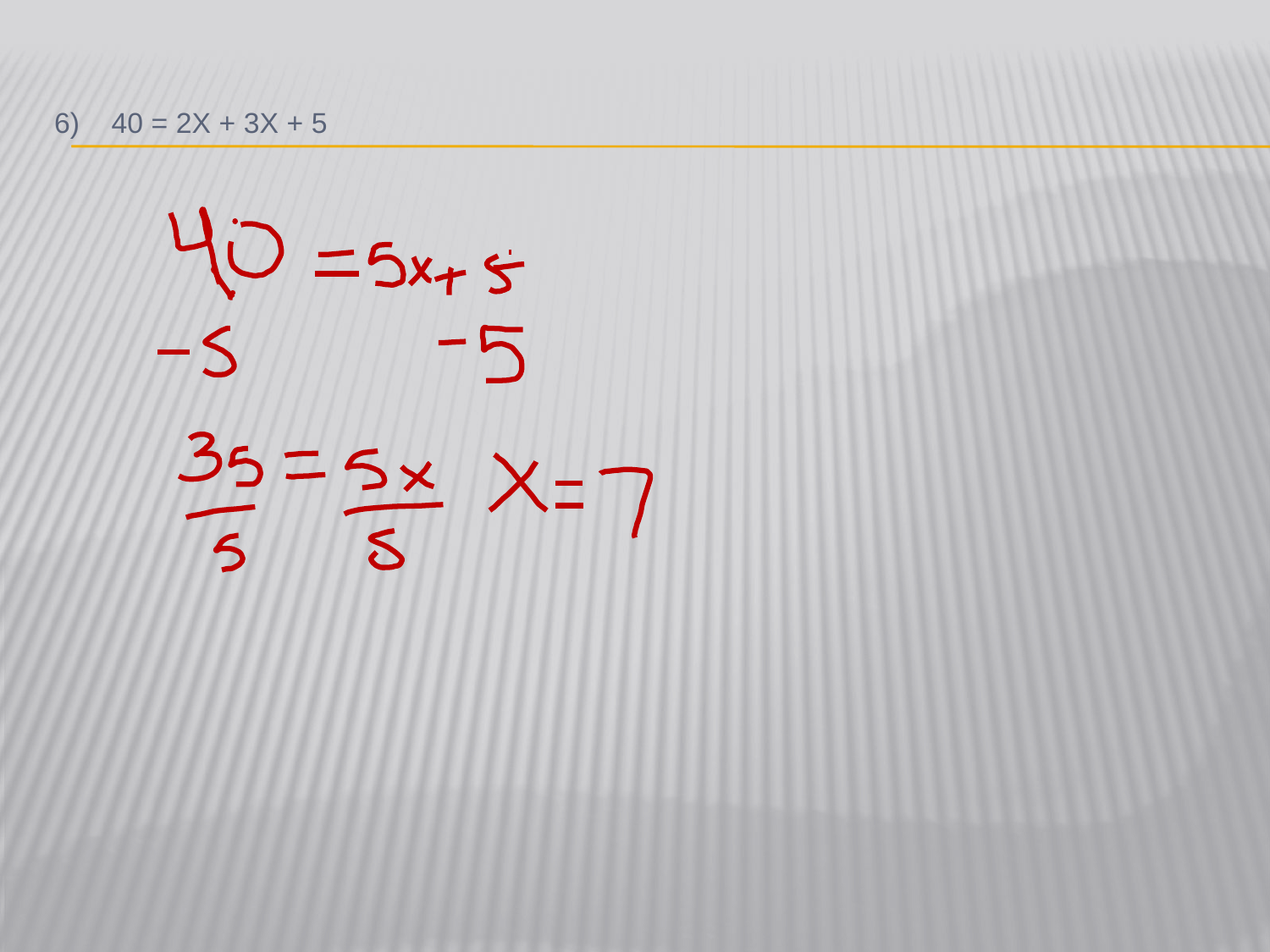

# 6)	40 = 2x + 3x + 5